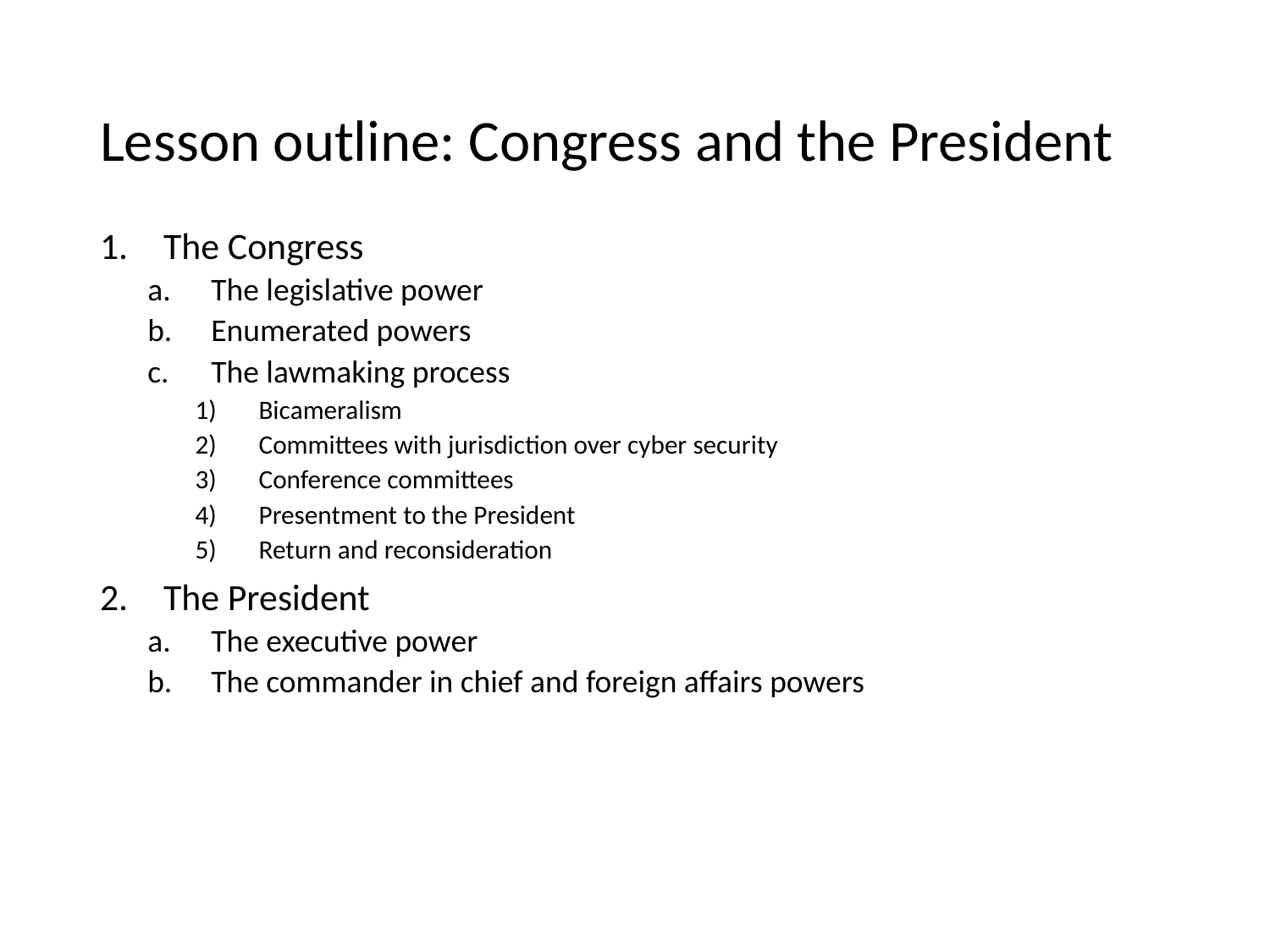

# Lesson outline: Congress and the President
The Congress
The legislative power
Enumerated powers
The lawmaking process
Bicameralism
Committees with jurisdiction over cyber security
Conference committees
Presentment to the President
Return and reconsideration
The President
The executive power
The commander in chief and foreign affairs powers